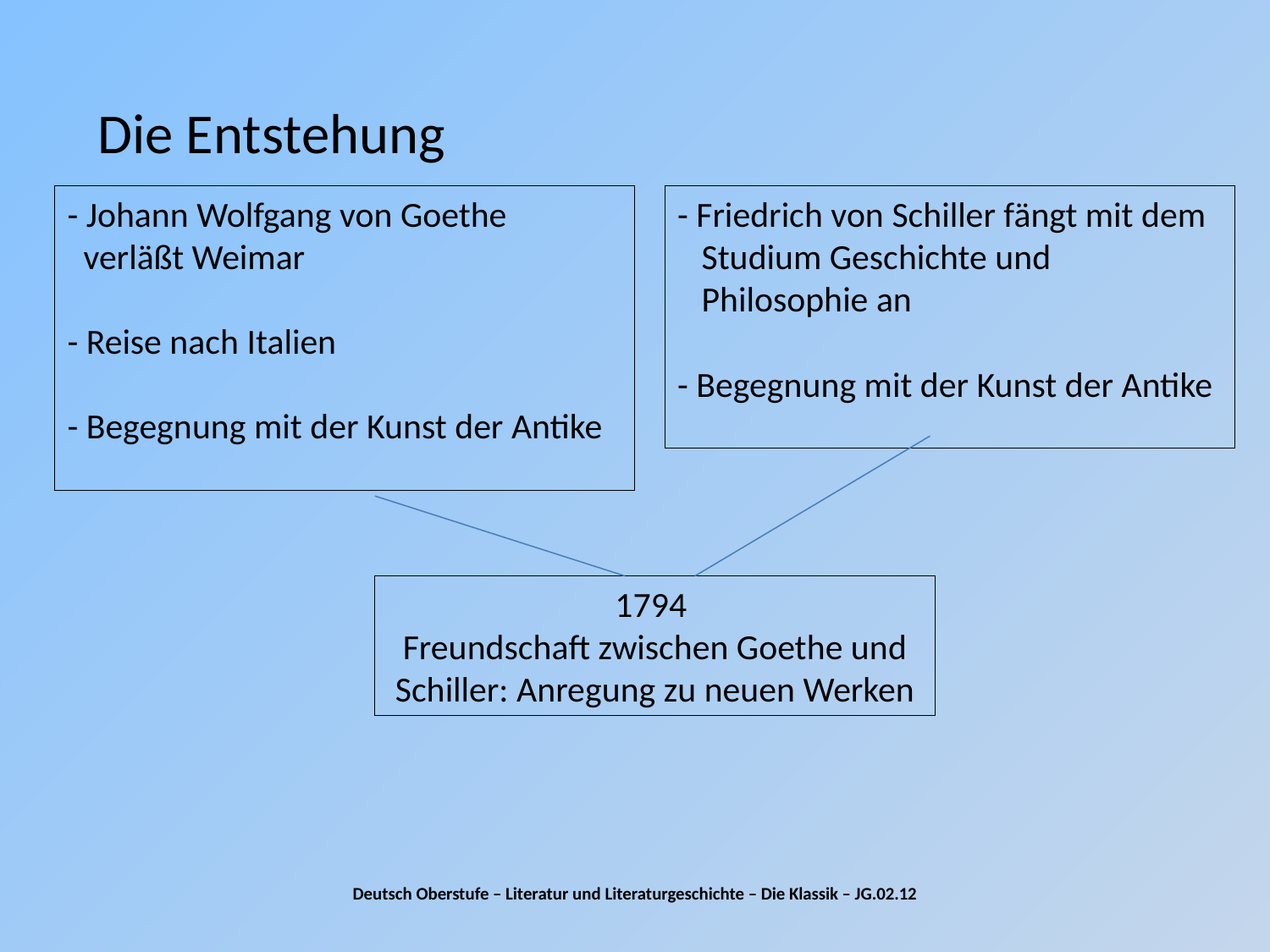

# Die Entstehung
- Johann Wolfgang von Goethe
  verläßt Weimar
- Reise nach Italien
- Begegnung mit der Kunst der Antike

- Friedrich von Schiller fängt mit dem
   Studium Geschichte und
   Philosophie an
- Begegnung mit der Kunst der Antike

1794
Freundschaft zwischen Goethe und Schiller: Anregung zu neuen Werken
Deutsch Oberstufe – Literatur und Literaturgeschichte – Die Klassik – JG.02.12